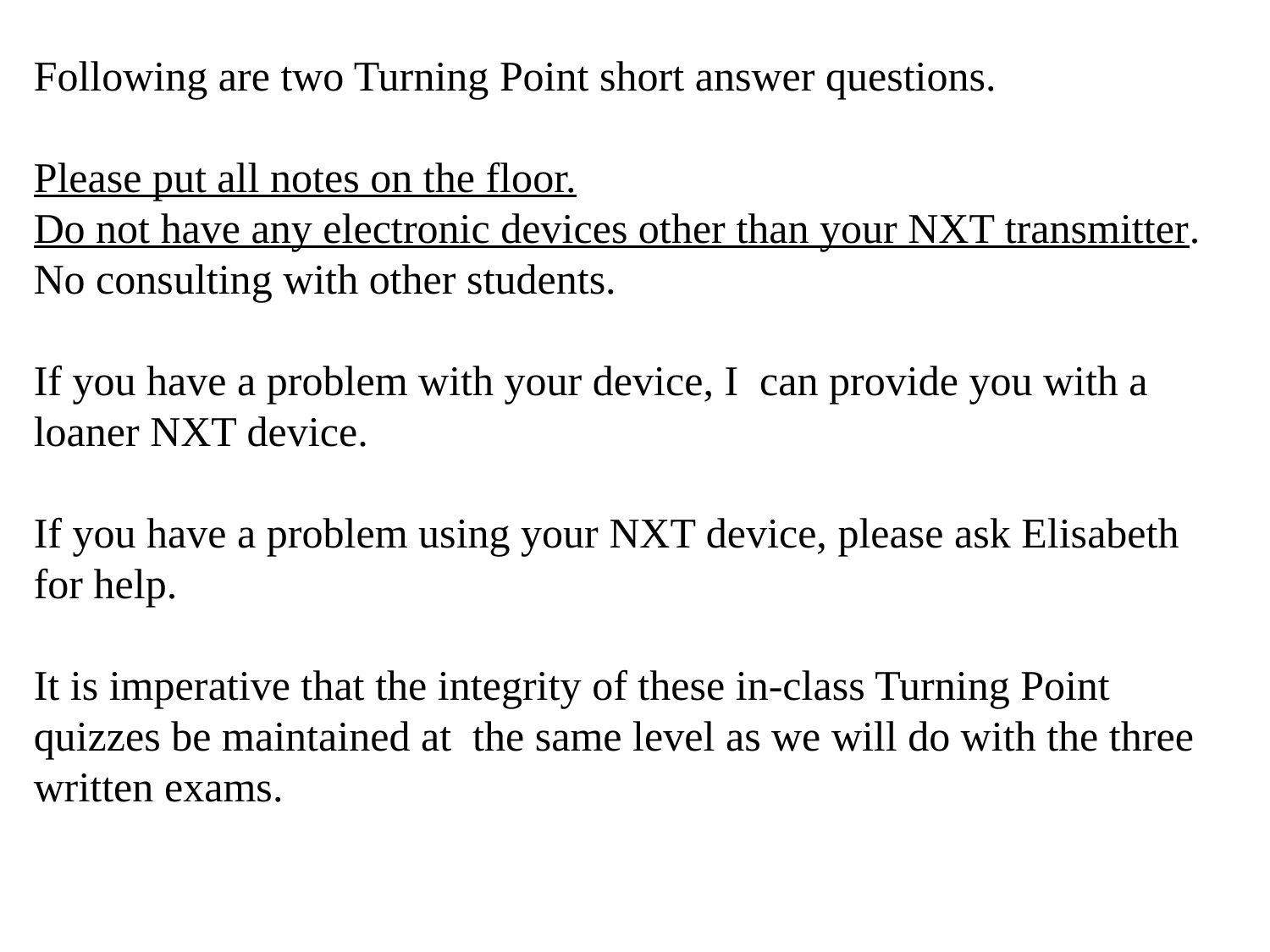

Following are two Turning Point short answer questions.

Please put all notes on the floor.
Do not have any electronic devices other than your NXT transmitter.
No consulting with other students.

If you have a problem with your device, I  can provide you with a loaner NXT device.

If you have a problem using your NXT device, please ask Elisabeth for help.

It is imperative that the integrity of these in-class Turning Point quizzes be maintained at  the same level as we will do with the three written exams.